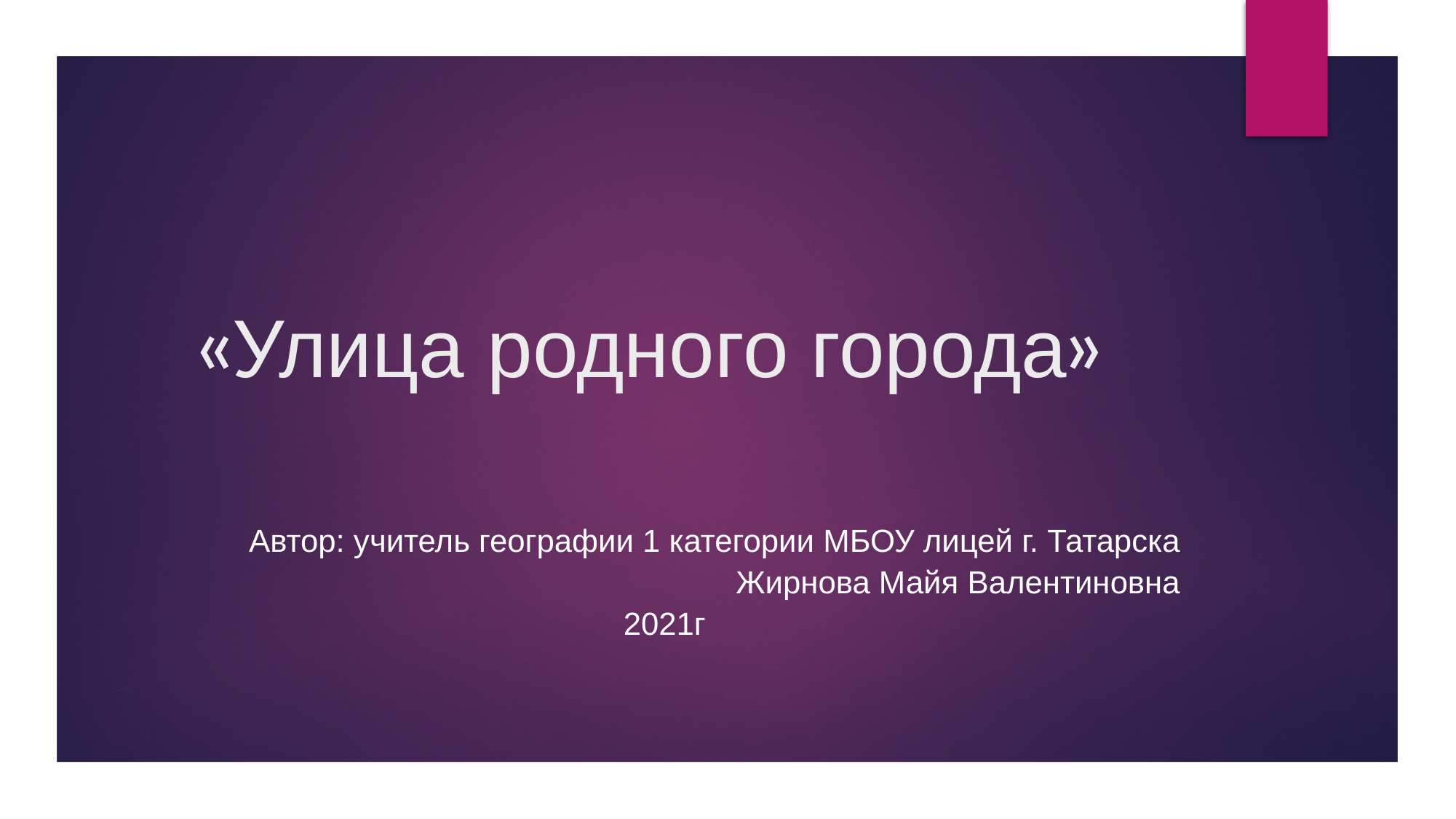

# «Улица родного города»
Автор: учитель географии 1 категории МБОУ лицей г. Татарска
Жирнова Майя Валентиновна
2021г